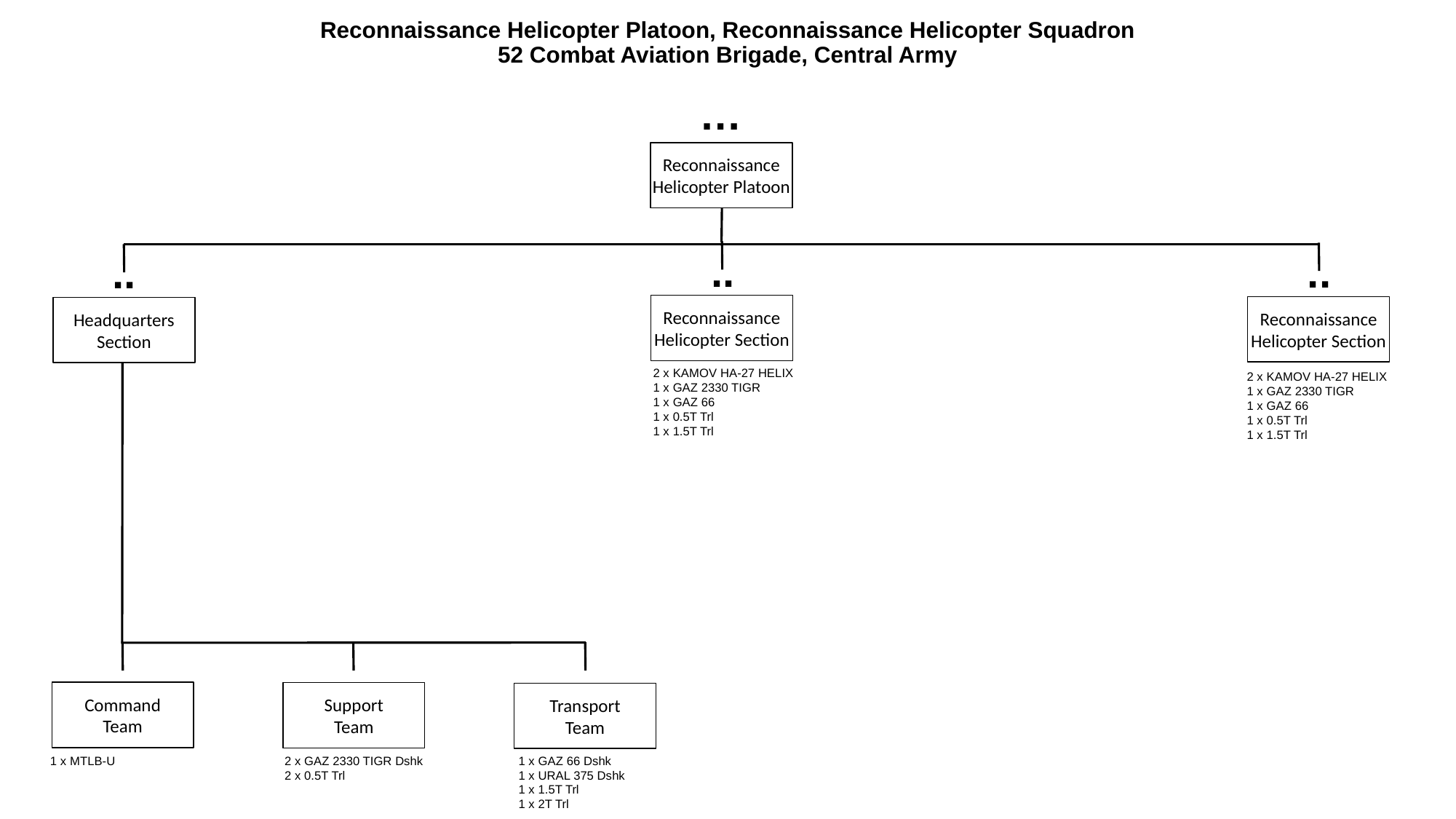

# Reconnaissance Helicopter Platoon, Reconnaissance Helicopter Squadron 52 Combat Aviation Brigade, Central Army
…
Reconnaissance Helicopter Platoon
..
..
..
Reconnaissance Helicopter Section
Reconnaissance Helicopter Section
Headquarters
Section
2 x KAMOV HA-27 HELIX
1 x GAZ 2330 TIGR
1 x GAZ 66
1 x 0.5T Trl
1 x 1.5T Trl
2 x KAMOV HA-27 HELIX
1 x GAZ 2330 TIGR
1 x GAZ 66
1 x 0.5T Trl
1 x 1.5T Trl
Command
Team
Support
Team
Transport
Team
1 x MTLB-U
2 x GAZ 2330 TIGR Dshk
2 x 0.5T Trl
1 x GAZ 66 Dshk
1 x URAL 375 Dshk
1 x 1.5T Trl
1 x 2T Trl